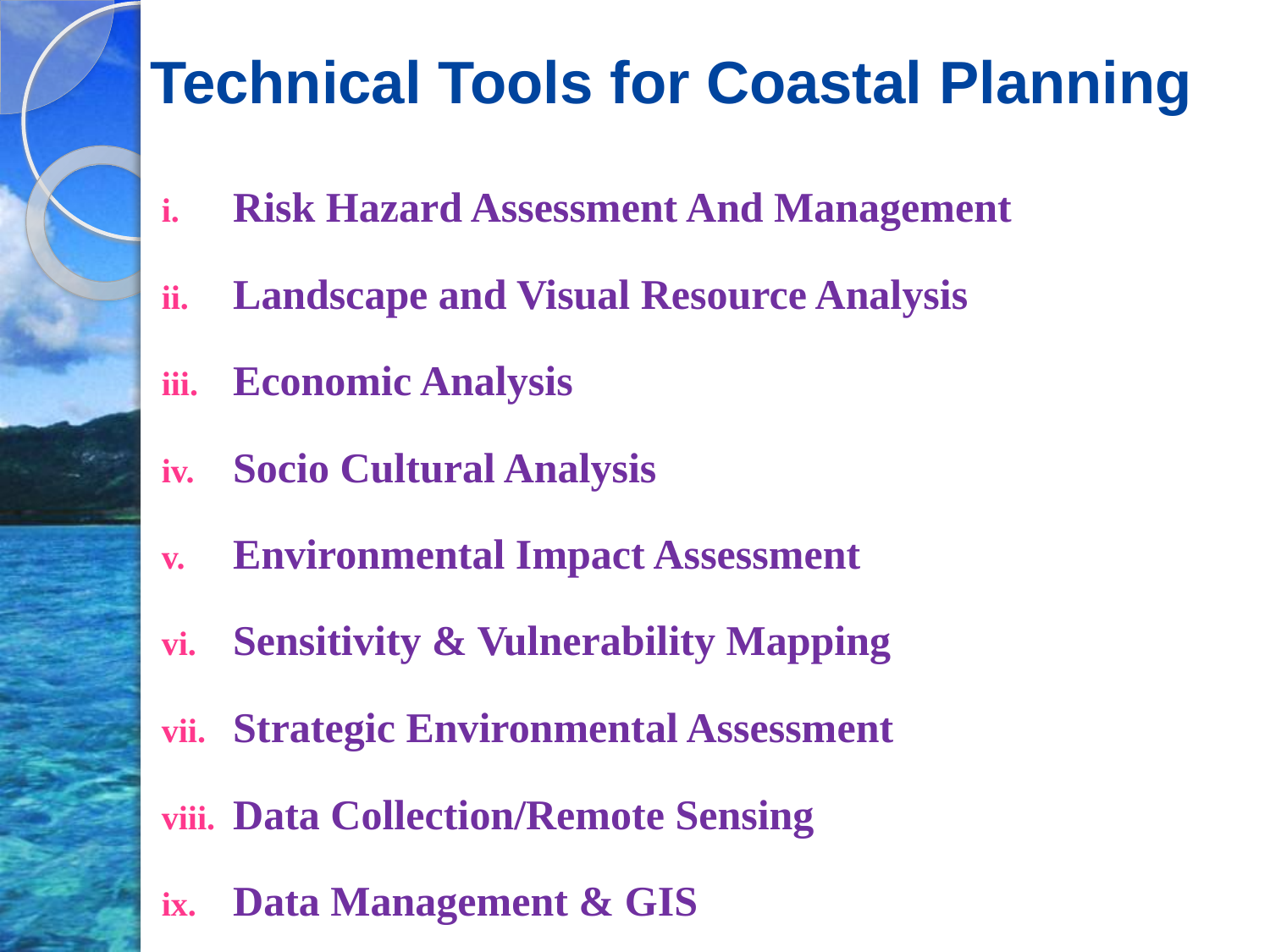

# Technical Tools for Coastal Planning
Risk Hazard Assessment And Management
Landscape and Visual Resource Analysis
Economic Analysis
Socio Cultural Analysis
Environmental Impact Assessment
Sensitivity & Vulnerability Mapping
Strategic Environmental Assessment
Data Collection/Remote Sensing
Data Management & GIS